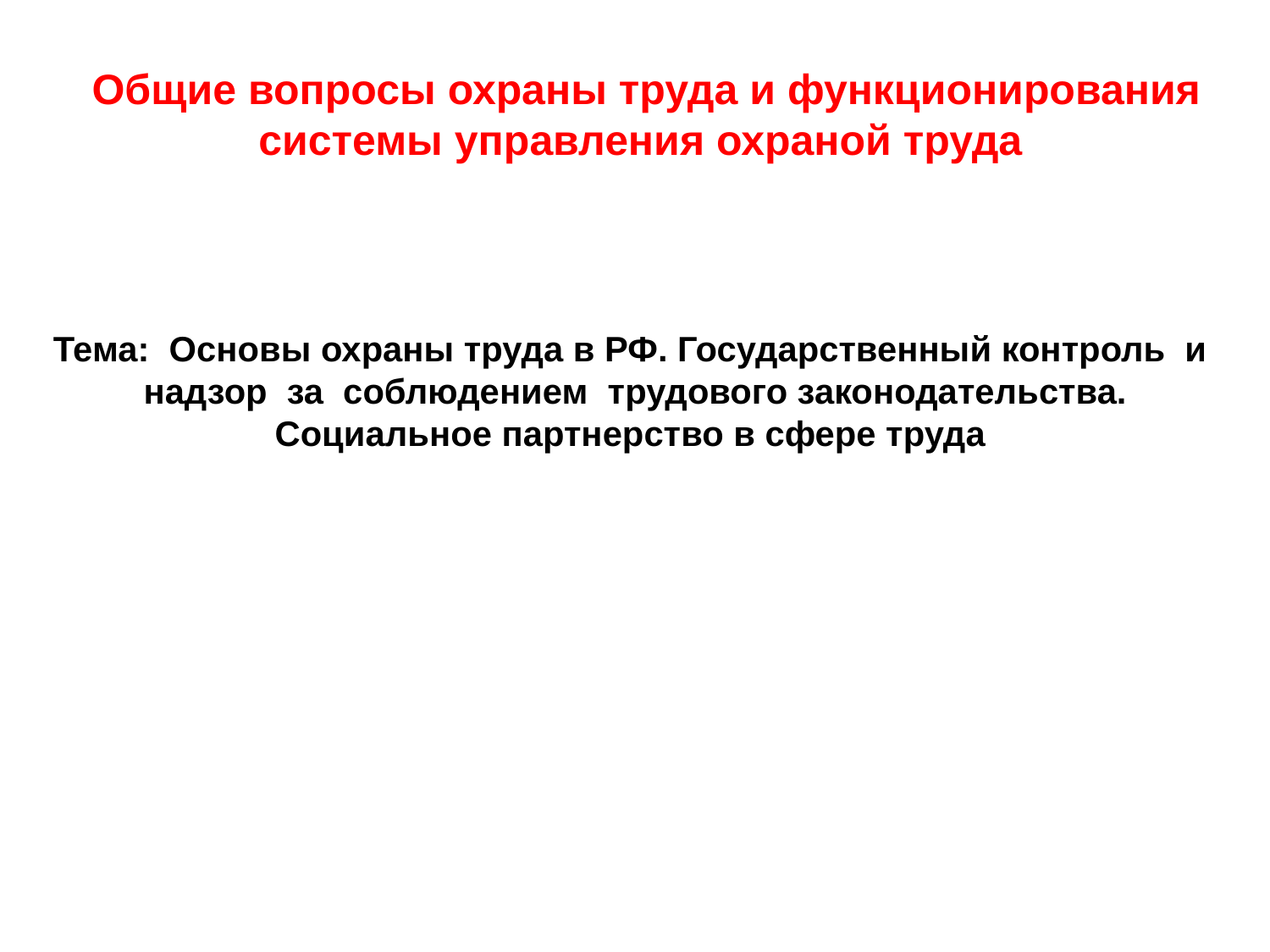

Общие вопросы охраны труда и функционирования
системы управления охраной труда
Тема:  Основы охраны труда в РФ. Государственный контроль  и  надзор  за  соблюдением  трудового законодательства. Социальное партнерство в сфере труда